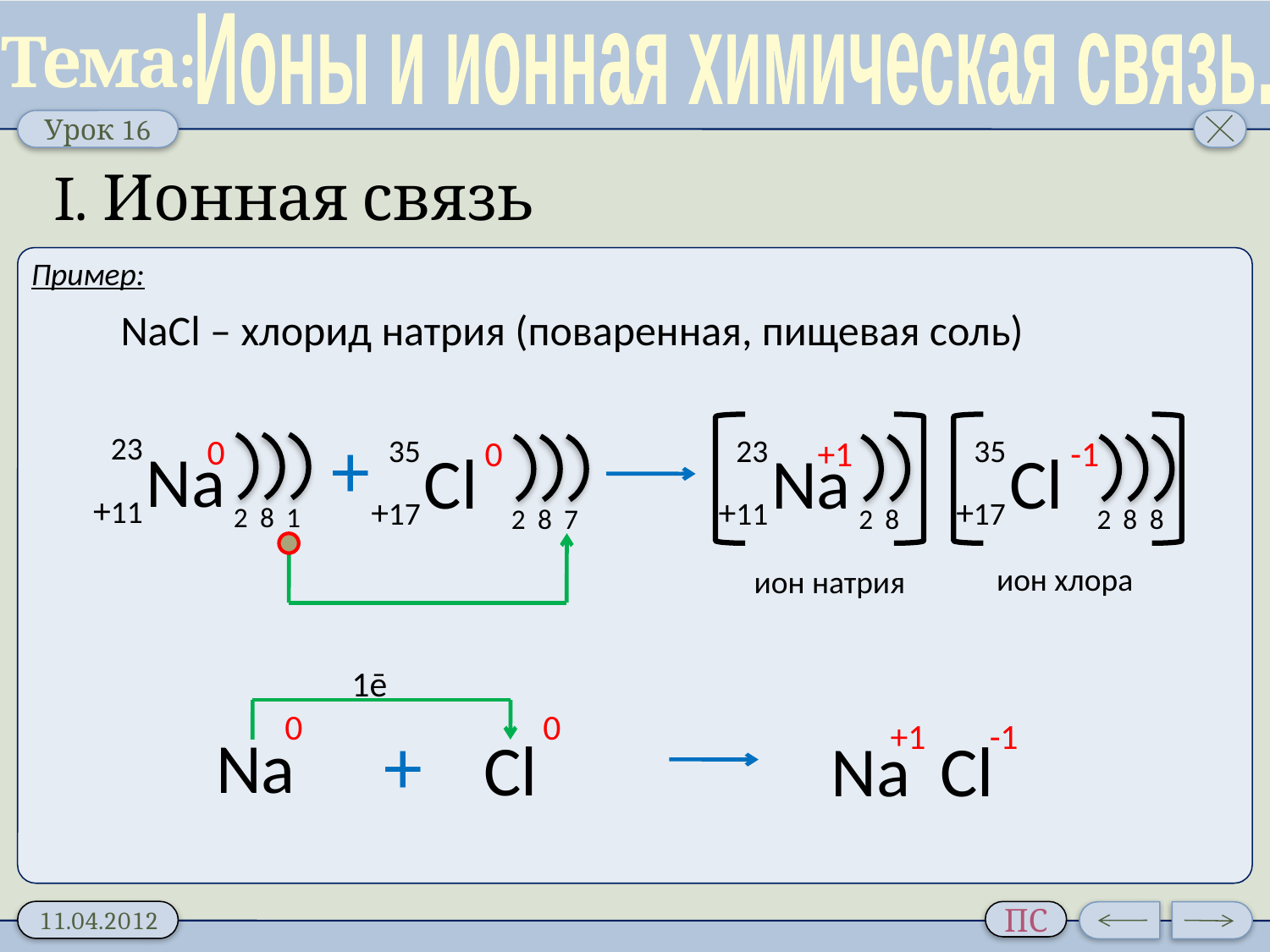

Ионы и ионная химическая связь.
I. Ионная связь

Пример:
NaCl – хлорид натрия (поваренная, пищевая соль)
+
23
0
Na

+11
2
8
1
35
0
Cl

+17
2
8
7

23
+1
Na

+11
2
8
ион натрия

35
-1
Cl

2
8
8
ион хлора
+17

1ē
0
0
+1
-1
+
Na
Cl
Na
Cl